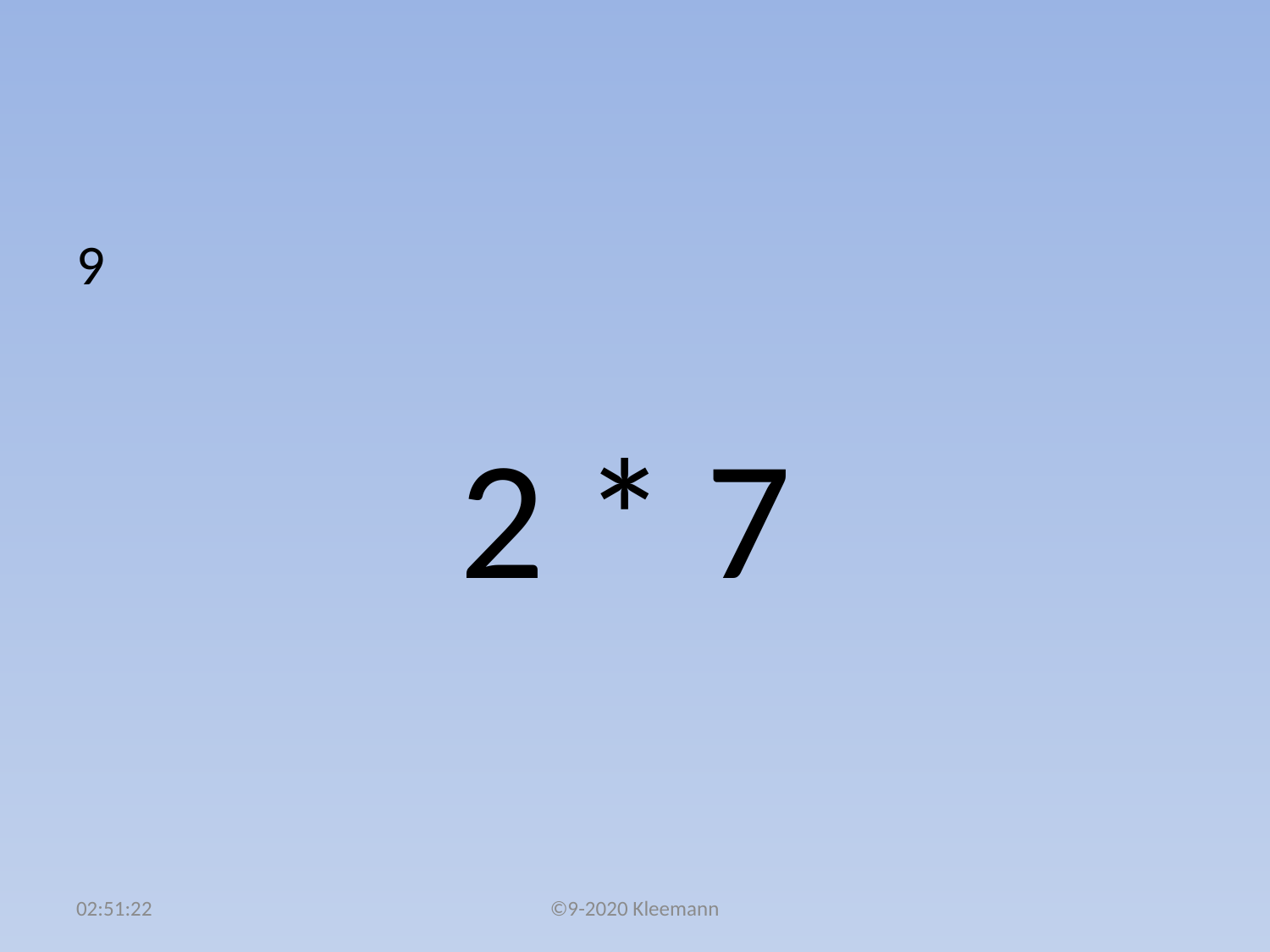

#
9

          2 * 7
02:51:22
©9-2020 Kleemann